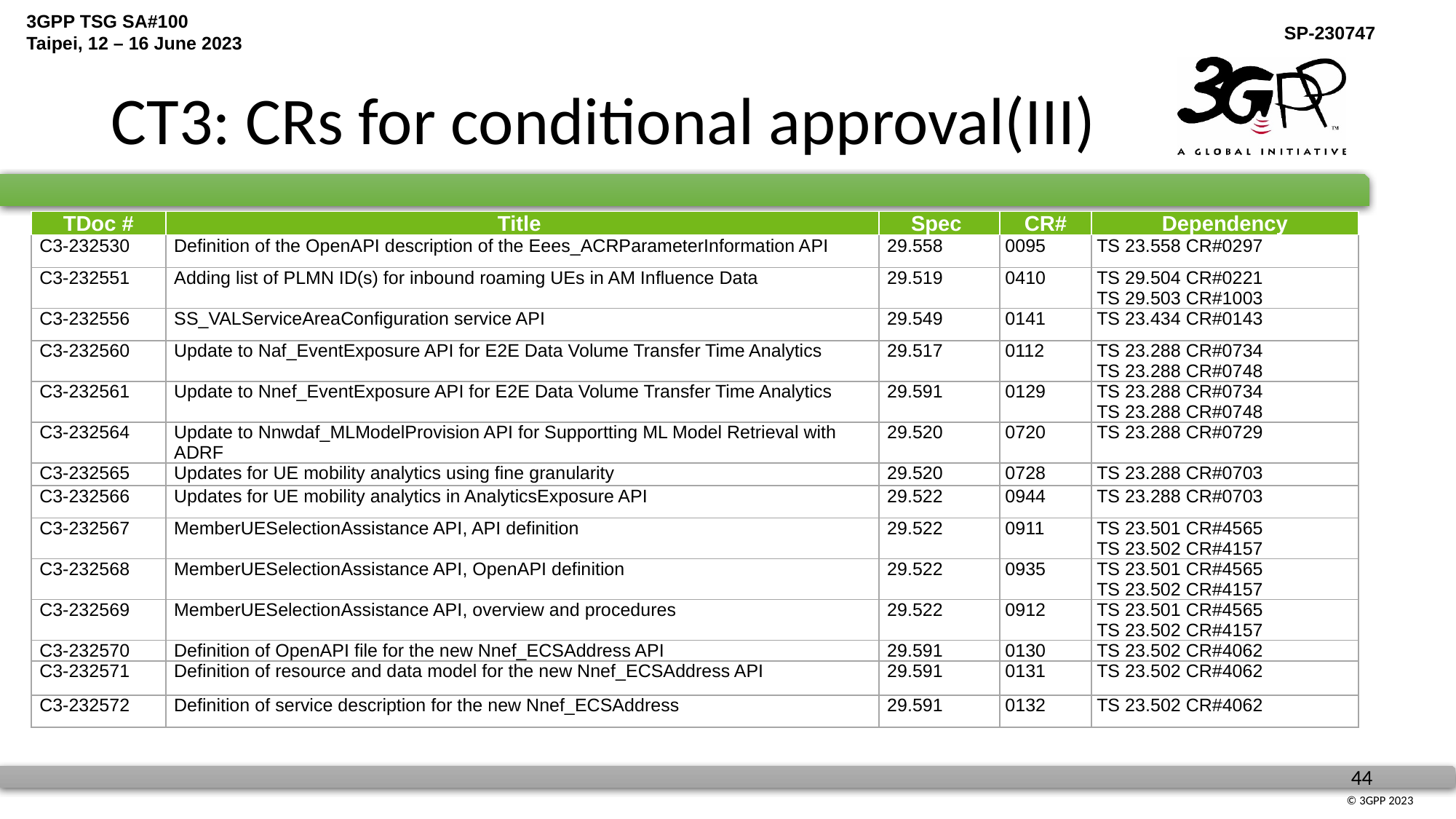

# CT3: CRs for conditional approval(III)
| TDoc # | Title | Spec | CR# | Dependency |
| --- | --- | --- | --- | --- |
| C3-232530 | Definition of the OpenAPI description of the Eees\_ACRParameterInformation API | 29.558 | 0095 | TS 23.558 CR#0297 |
| C3-232551 | Adding list of PLMN ID(s) for inbound roaming UEs in AM Influence Data | 29.519 | 0410 | TS 29.504 CR#0221 TS 29.503 CR#1003 |
| C3-232556 | SS\_VALServiceAreaConfiguration service API | 29.549 | 0141 | TS 23.434 CR#0143 |
| C3-232560 | Update to Naf\_EventExposure API for E2E Data Volume Transfer Time Analytics | 29.517 | 0112 | TS 23.288 CR#0734 TS 23.288 CR#0748 |
| C3-232561 | Update to Nnef\_EventExposure API for E2E Data Volume Transfer Time Analytics | 29.591 | 0129 | TS 23.288 CR#0734 TS 23.288 CR#0748 |
| C3-232564 | Update to Nnwdaf\_MLModelProvision API for Supportting ML Model Retrieval with ADRF | 29.520 | 0720 | TS 23.288 CR#0729 |
| C3-232565 | Updates for UE mobility analytics using fine granularity | 29.520 | 0728 | TS 23.288 CR#0703 |
| C3-232566 | Updates for UE mobility analytics in AnalyticsExposure API | 29.522 | 0944 | TS 23.288 CR#0703 |
| C3-232567 | MemberUESelectionAssistance API, API definition | 29.522 | 0911 | TS 23.501 CR#4565 TS 23.502 CR#4157 |
| C3-232568 | MemberUESelectionAssistance API, OpenAPI definition | 29.522 | 0935 | TS 23.501 CR#4565 TS 23.502 CR#4157 |
| C3-232569 | MemberUESelectionAssistance API, overview and procedures | 29.522 | 0912 | TS 23.501 CR#4565 TS 23.502 CR#4157 |
| C3-232570 | Definition of OpenAPI file for the new Nnef\_ECSAddress API | 29.591 | 0130 | TS 23.502 CR#4062 |
| C3-232571 | Definition of resource and data model for the new Nnef\_ECSAddress API | 29.591 | 0131 | TS 23.502 CR#4062 |
| C3-232572 | Definition of service description for the new Nnef\_ECSAddress | 29.591 | 0132 | TS 23.502 CR#4062 |